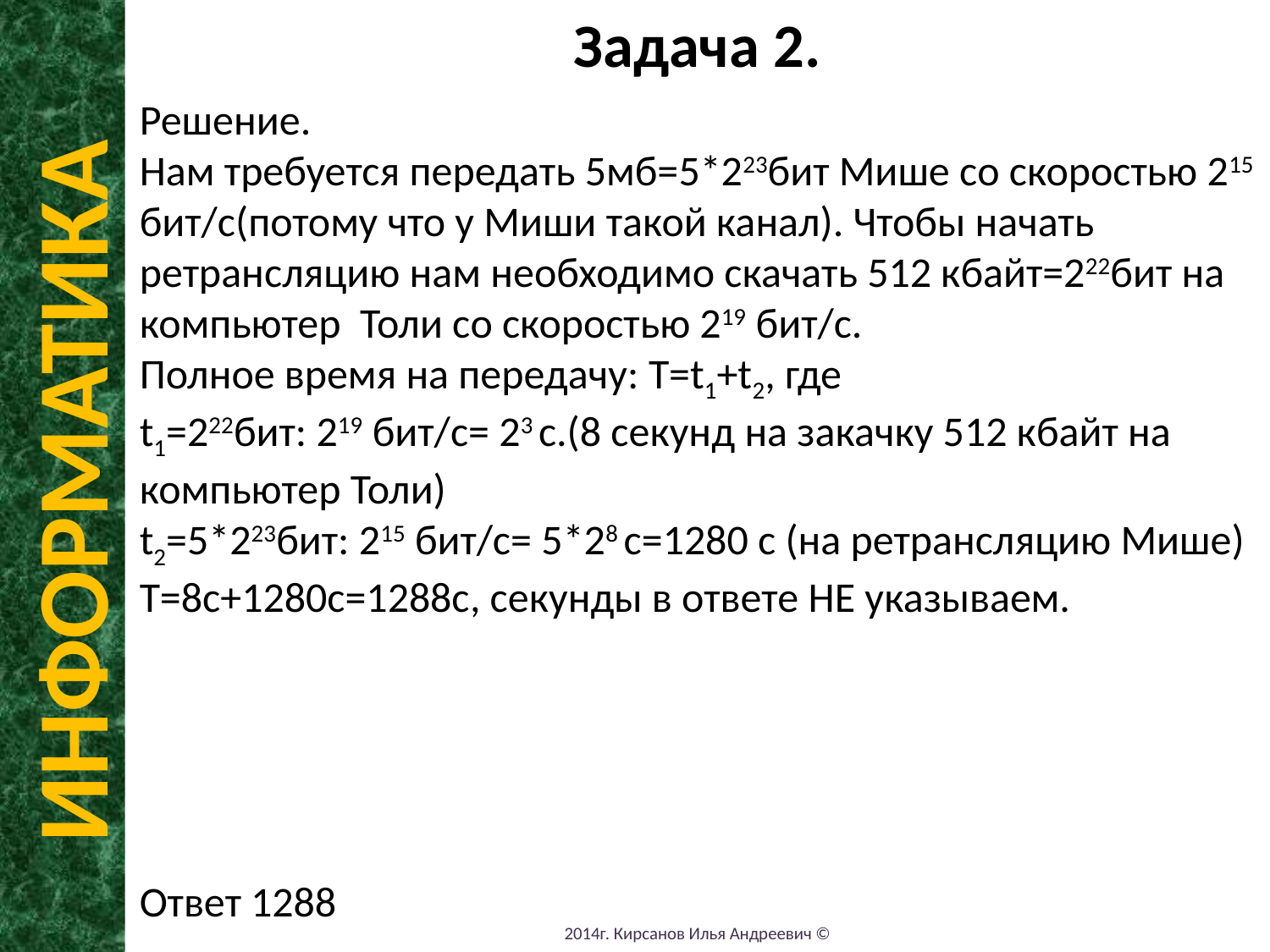

Задача 2.
T
Решение.
Нам требуется передать 5мб=5*223бит Мише со скоростью 215 бит/с(потому что у Миши такой канал). Чтобы начать ретрансляцию нам необходимо скачать 512 кбайт=222бит на компьютер  Толи со скоростью 219 бит/с.
Полное время на передачу: T=t1+t2, где
t1=222бит: 219 бит/с= 23 с.(8 секунд на закачку 512 кбайт на компьютер Толи)
t2=5*223бит: 215 бит/с= 5*28 с=1280 с (на ретрансляцию Мише)
T=8c+1280c=1288c, секунды в ответе НЕ указываем.

Ответ 1288

ИНФОРМАТИКА
2014г. Кирсанов Илья Андреевич ©